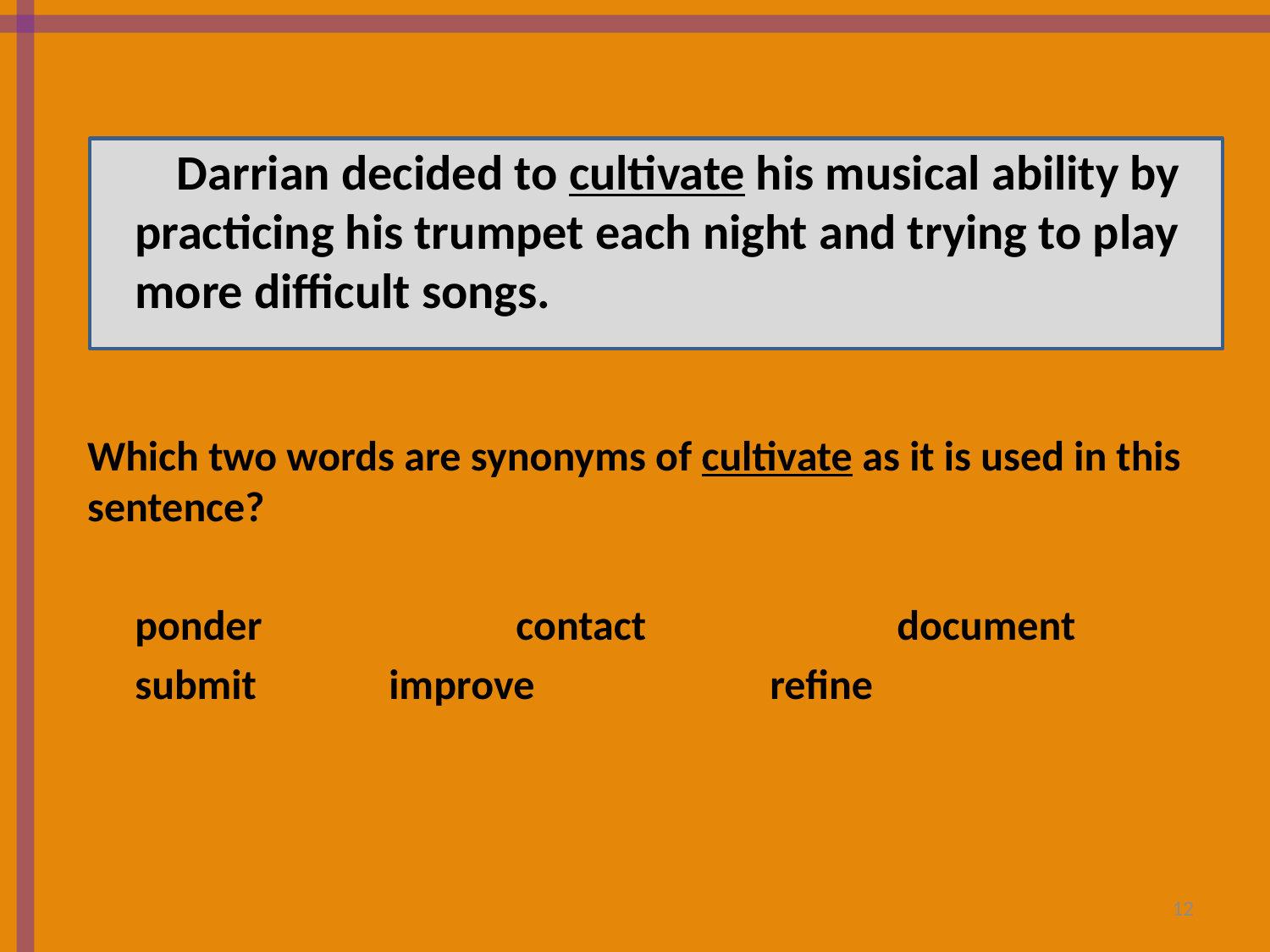

Darrian decided to cultivate his musical ability by practicing his trumpet each night and trying to play more difficult songs.

Which two words are synonyms of cultivate as it is used in this sentence?

	ponder 		contact		document
	submit		improve 		refine

12